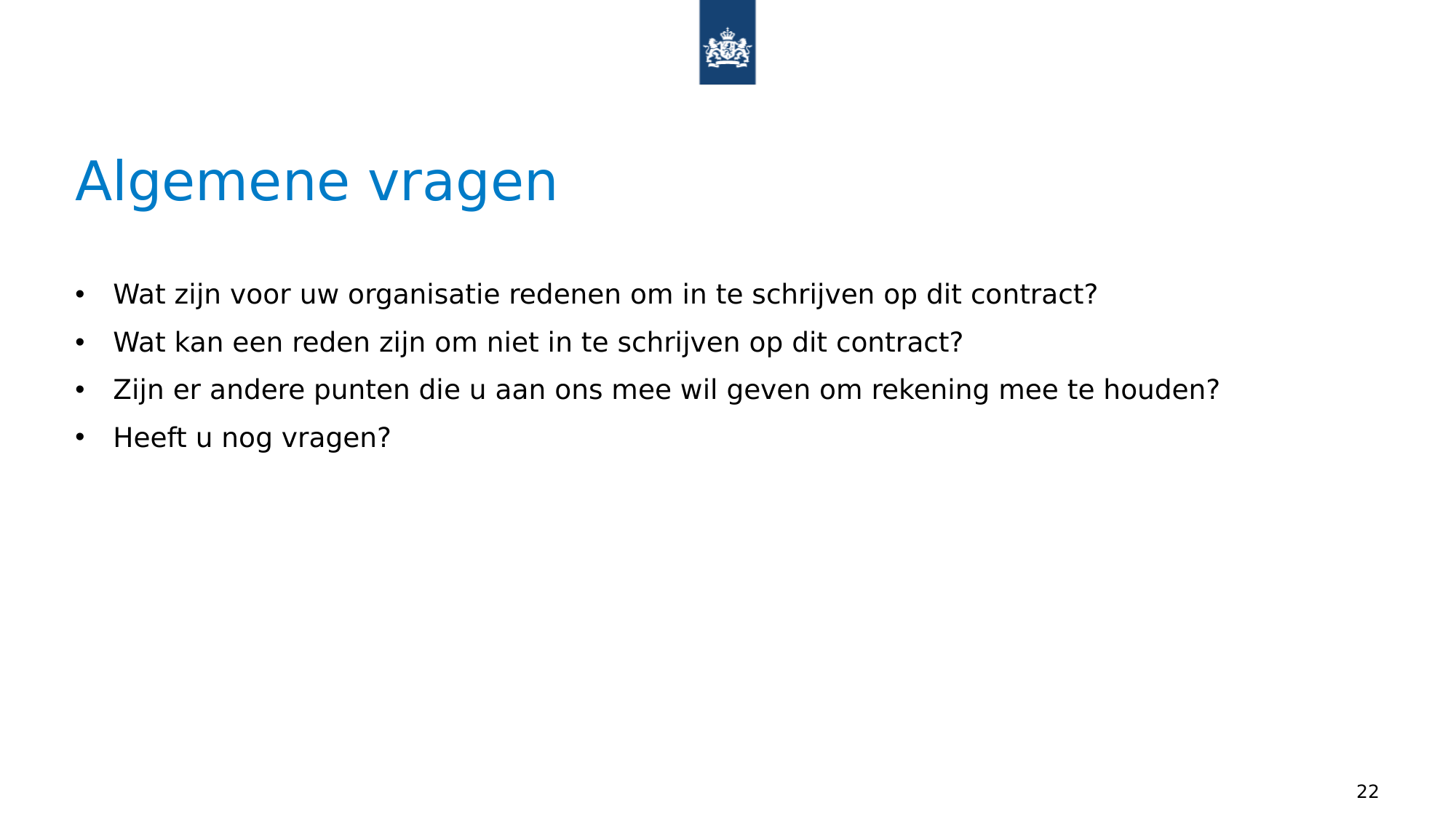

# Algemene vragen
Wat zijn voor uw organisatie redenen om in te schrijven op dit contract?
Wat kan een reden zijn om niet in te schrijven op dit contract?
Zijn er andere punten die u aan ons mee wil geven om rekening mee te houden?
Heeft u nog vragen?

22